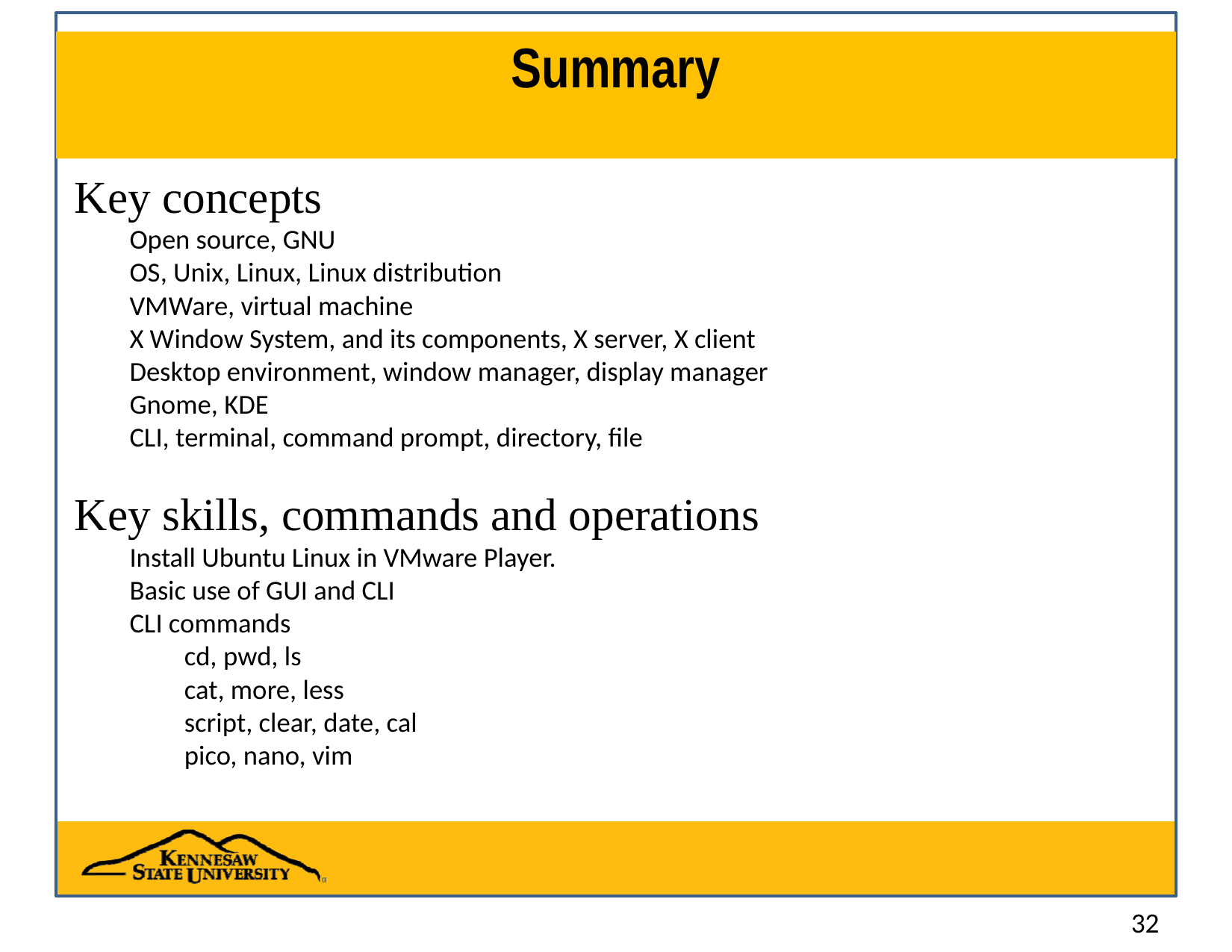

# Summary
Key concepts
Open source, GNU
OS, Unix, Linux, Linux distribution
VMWare, virtual machine
X Window System, and its components, X server, X client
Desktop environment, window manager, display manager
Gnome, KDE
CLI, terminal, command prompt, directory, file

Key skills, commands and operations
Install Ubuntu Linux in VMware Player.
Basic use of GUI and CLI
CLI commands
cd, pwd, ls
cat, more, less
script, clear, date, cal
pico, nano, vim